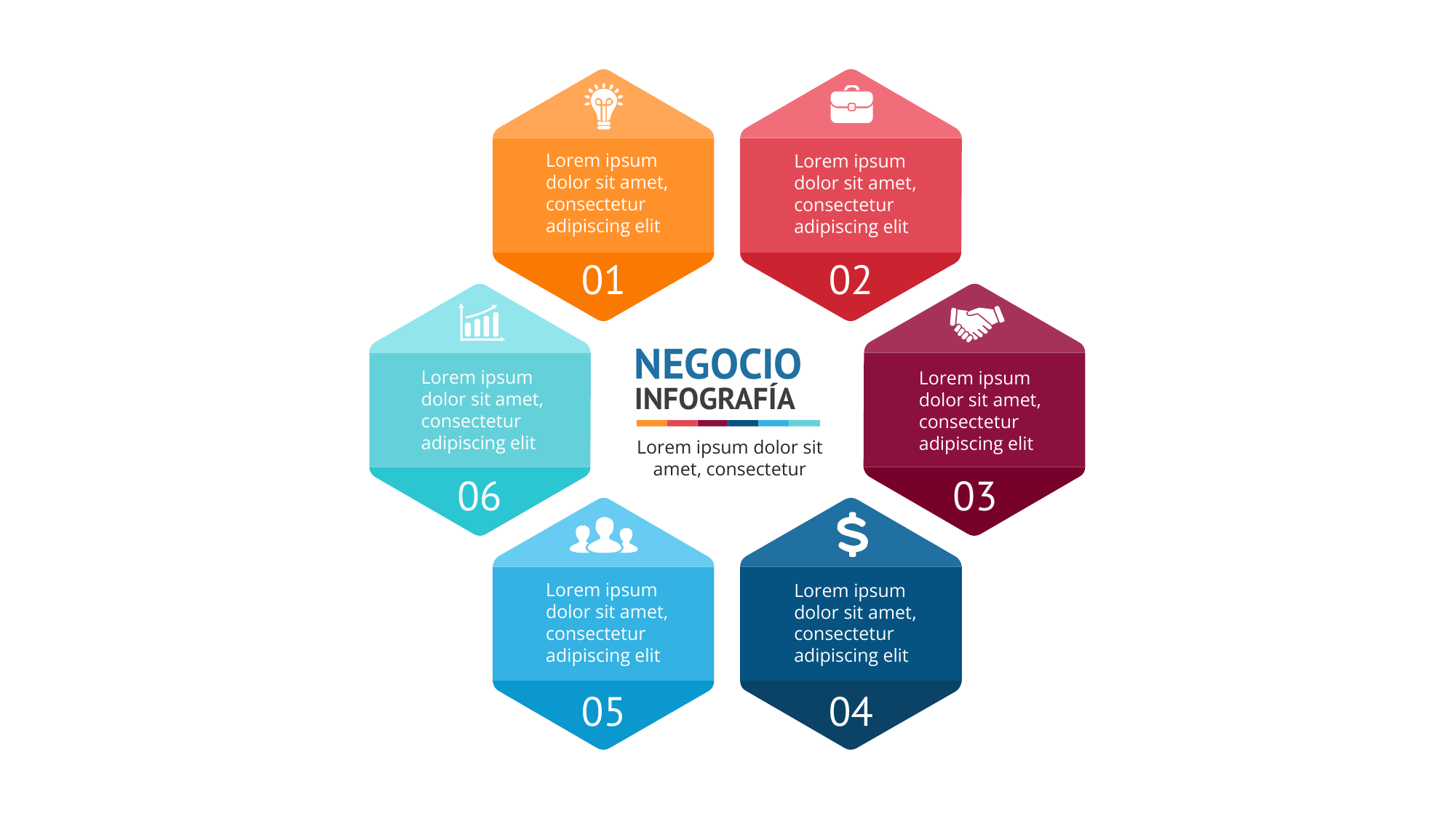

Lorem ipsum dolor sit amet, consectetur adipiscing elit
Lorem ipsum dolor sit amet, consectetur adipiscing elit

01
02

NEGOCIO

Lorem ipsum dolor sit amet, consectetur adipiscing elit
Lorem ipsum dolor sit amet, consectetur adipiscing elit
INFOGRAFÍA

Lorem ipsum dolor sit amet, consectetur

06
03

Lorem ipsum dolor sit amet, consectetur adipiscing elit
Lorem ipsum dolor sit amet, consectetur adipiscing elit

05
04